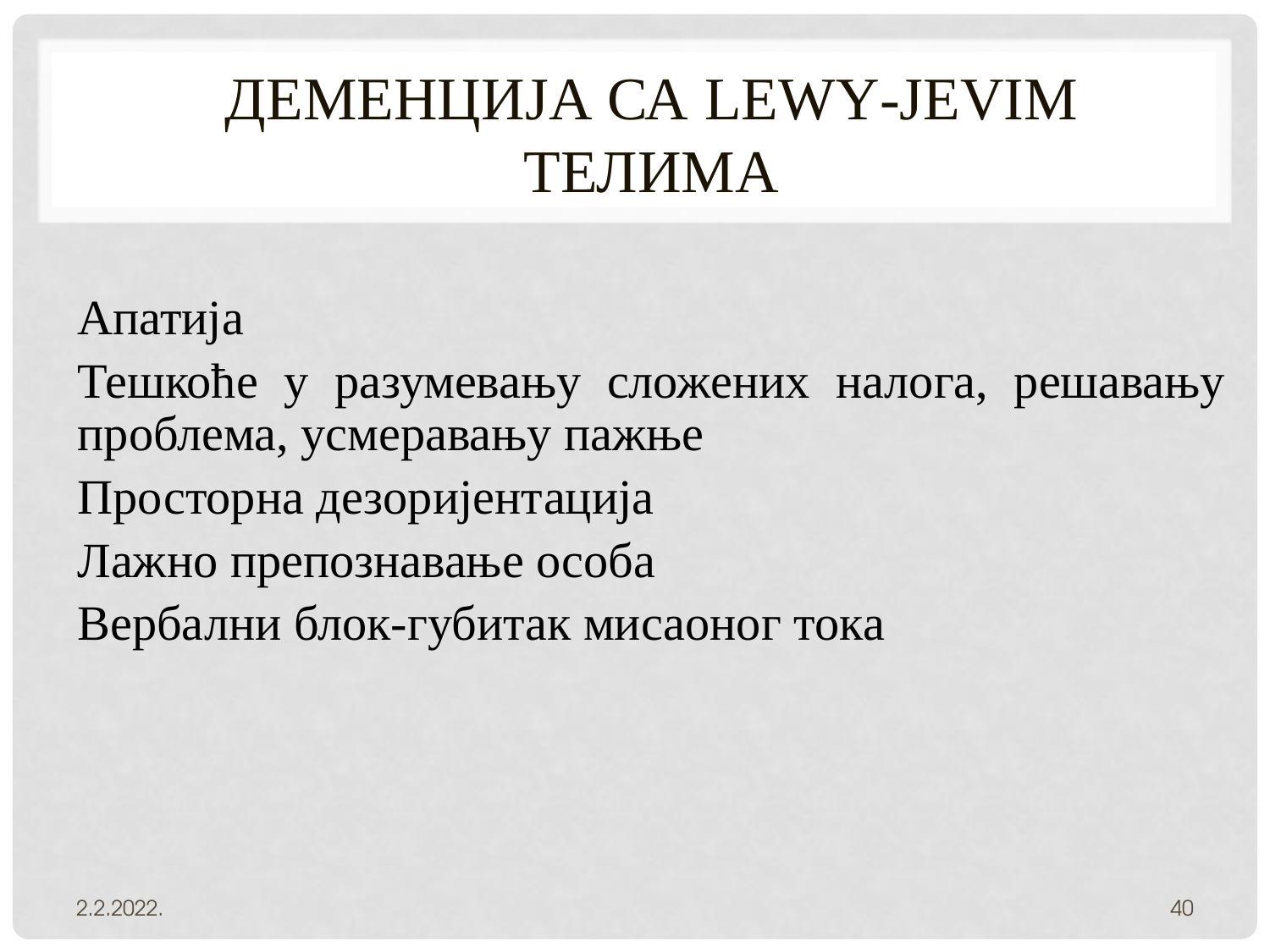

# Деменција са Lewy-jevim телима
Апатија
Тешкоће у разумевању сложених налога, решавању проблема, усмеравању пажње
Просторна дезоријентација
Лажно препознавање особа
Вербални блок-губитак мисаоног тока

2.2.2022.
40